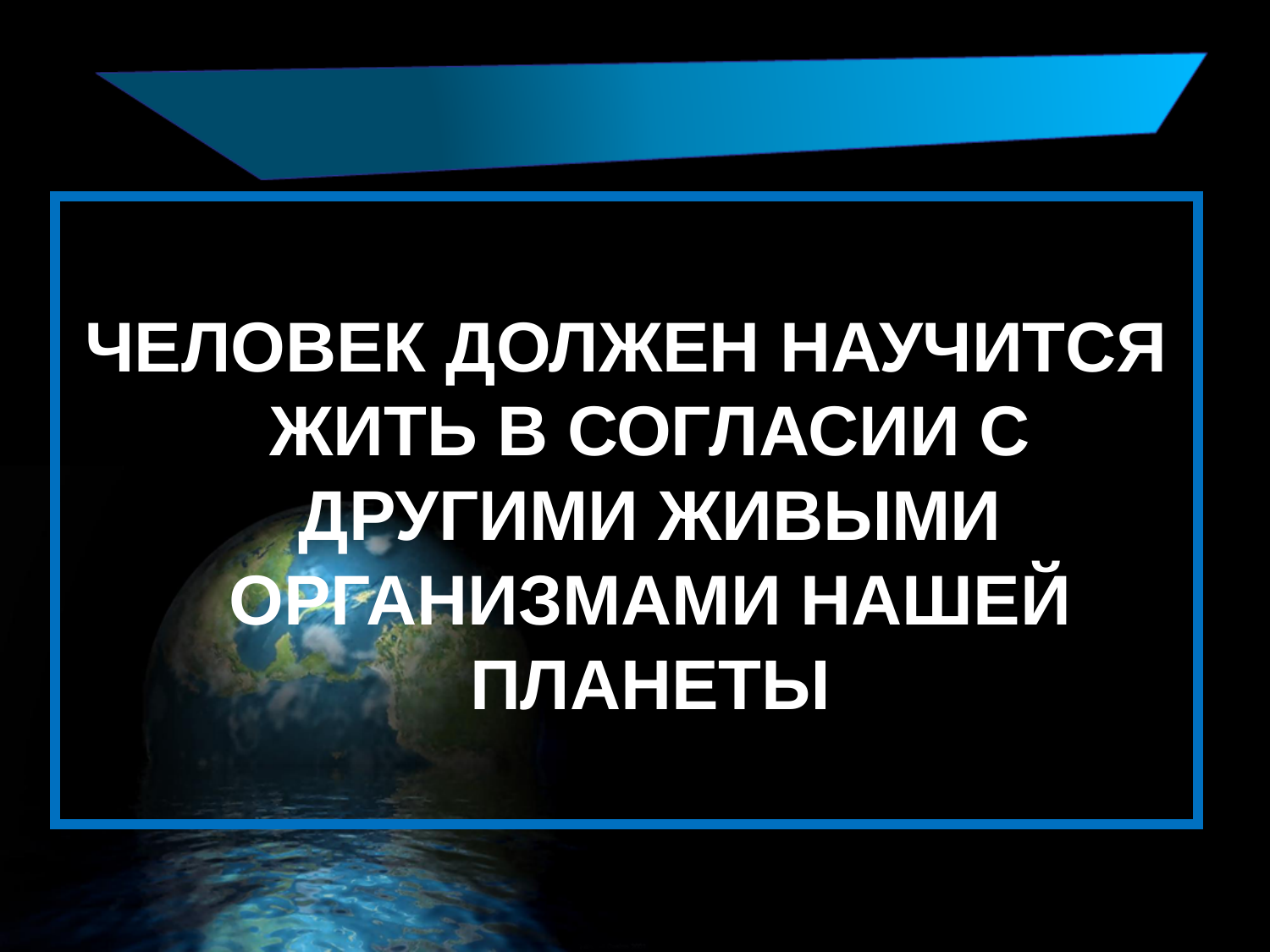

ЧЕЛОВЕК ДОЛЖЕН НАУЧИТСЯ ЖИТЬ В СОГЛАСИИ С ДРУГИМИ ЖИВЫМИ ОРГАНИЗМАМИ НАШЕЙ ПЛАНЕТЫ